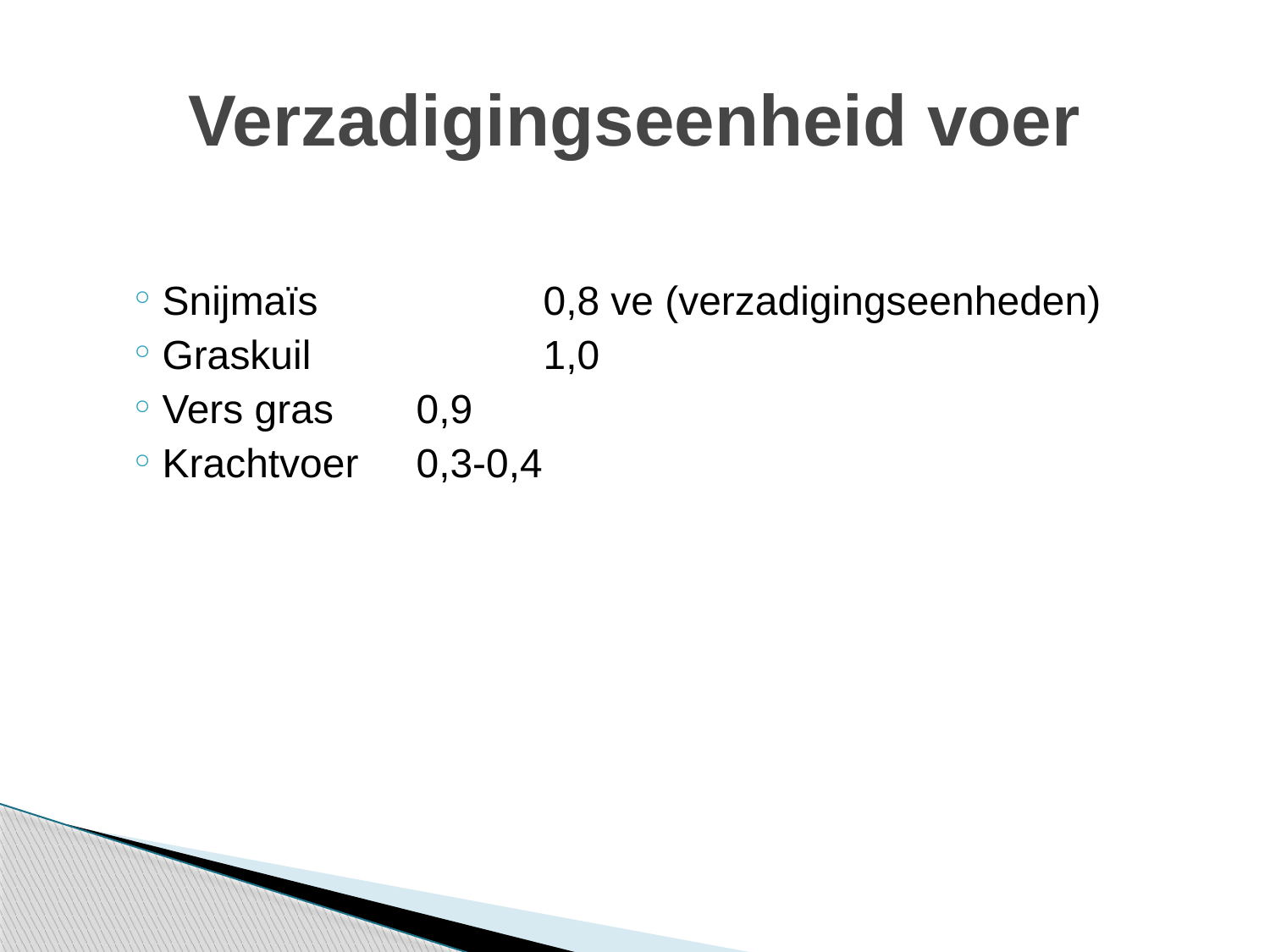

# Verzadigingseenheid voer

Snijmaïs		0,8 ve (verzadigingseenheden)
Graskuil		1,0
Vers gras	0,9
Krachtvoer	0,3-0,4